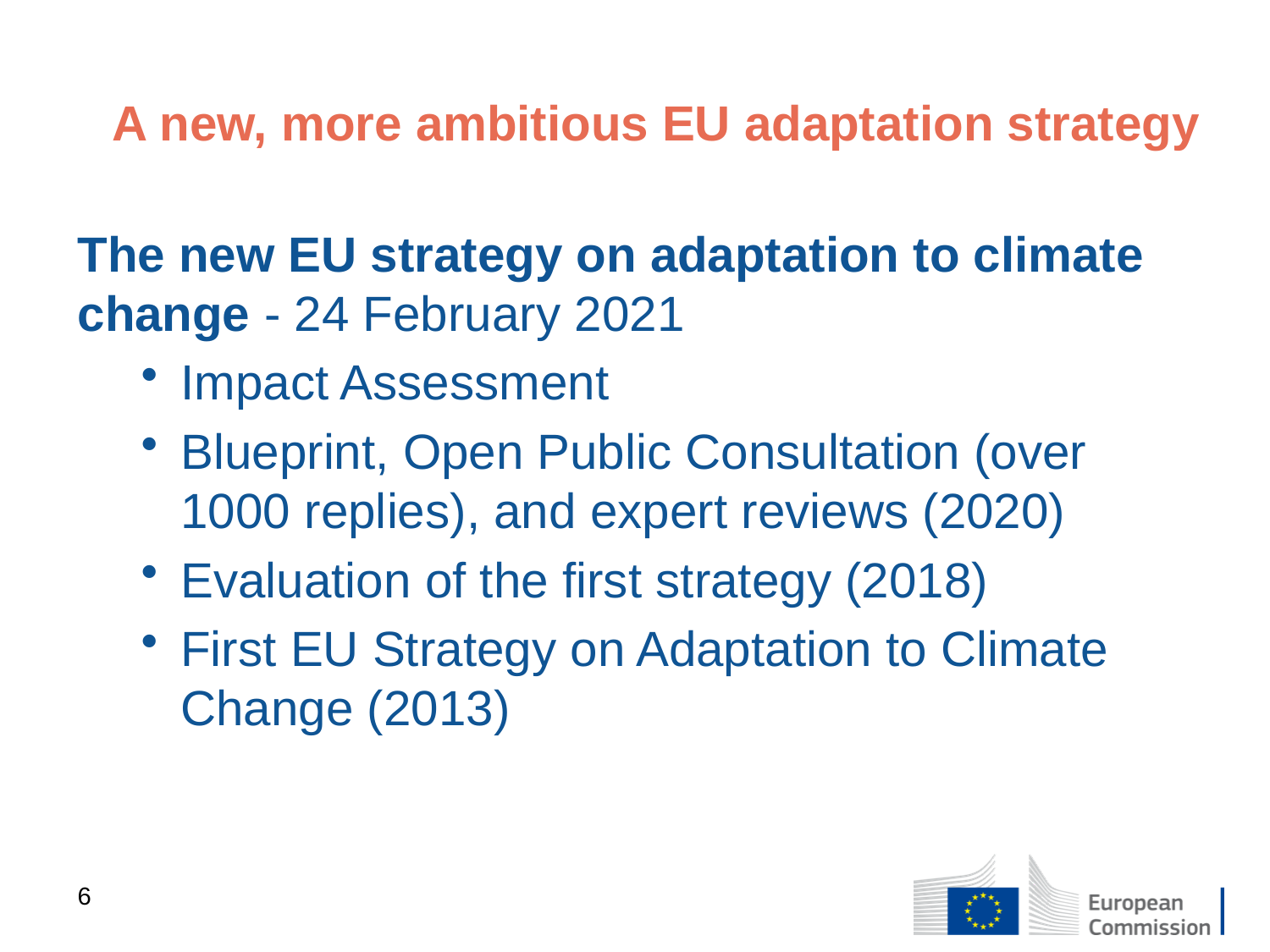

# A new, more ambitious EU adaptation strategy
The new EU strategy on adaptation to climate change - 24 February 2021
Impact Assessment
Blueprint, Open Public Consultation (over 1000 replies), and expert reviews (2020)
Evaluation of the first strategy (2018)
First EU Strategy on Adaptation to Climate Change (2013)

6